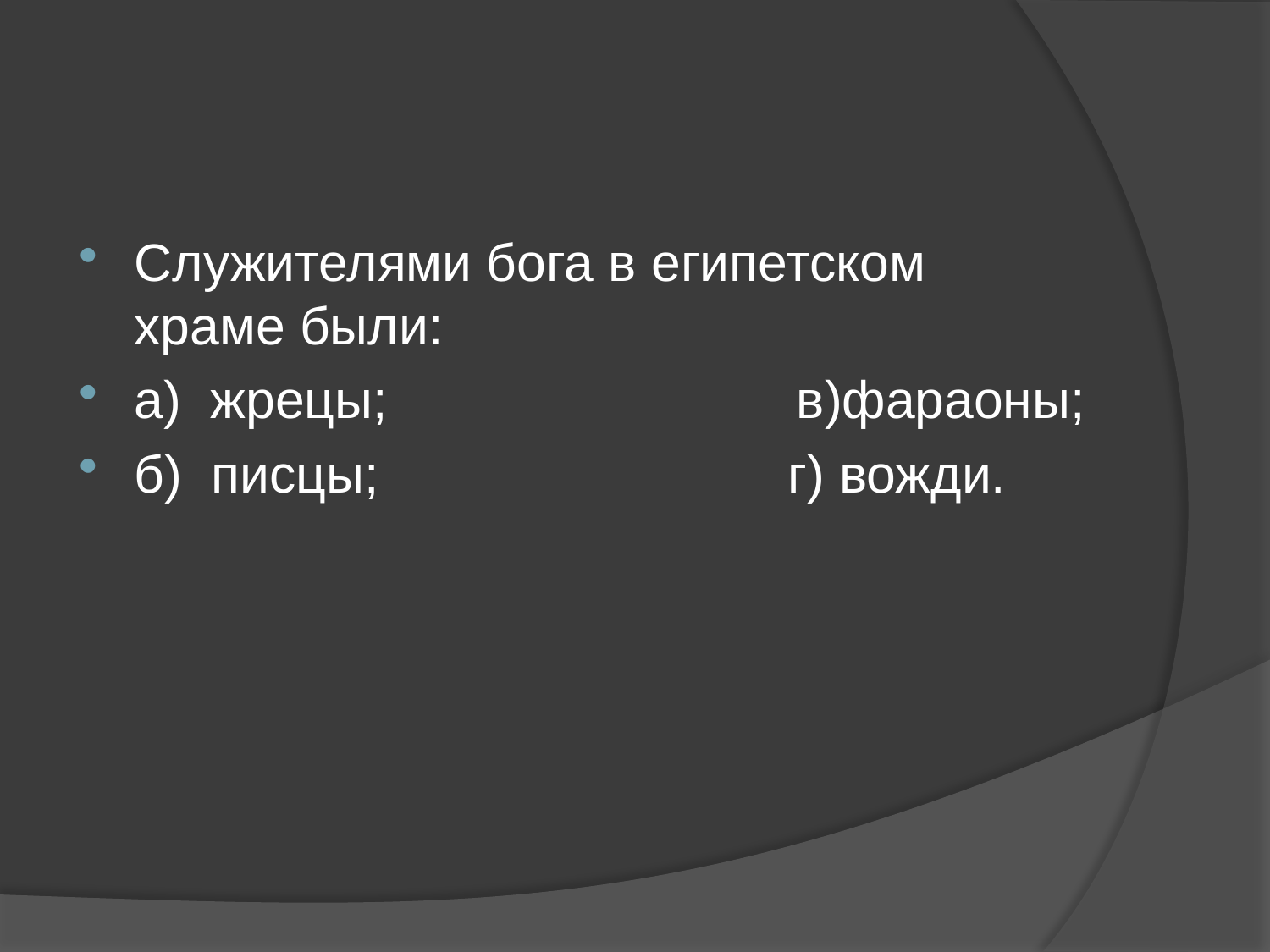

#
Служителями бога в египетском храме были:
а)  жрецы;                            в)фараоны;
б)  писцы;                            г) вожди.